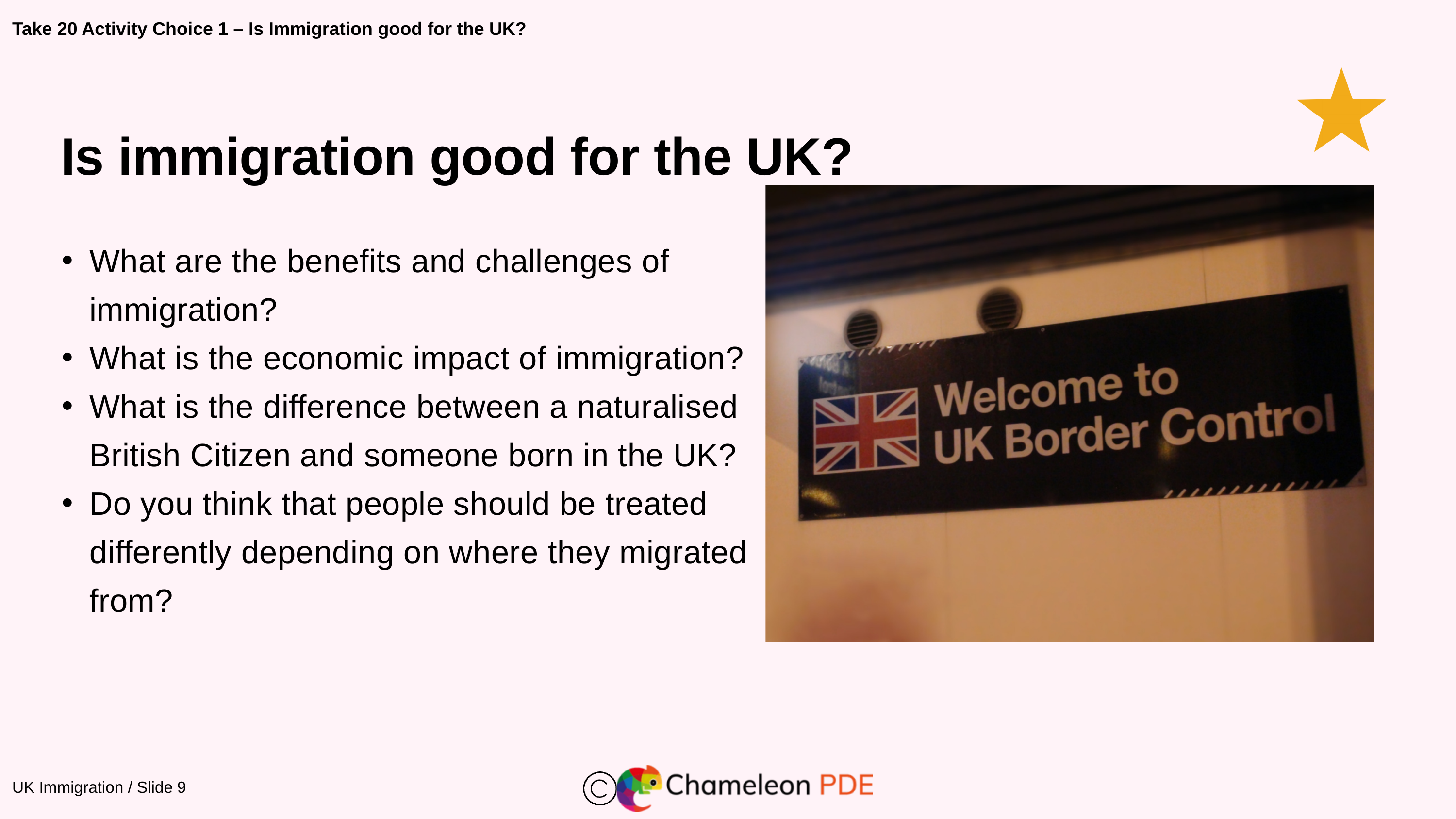

Take 20 Activity Choice 1 – Is Immigration good for the UK?

Is immigration good for the UK?

What are the benefits and challenges of immigration?
What is the economic impact of immigration?
What is the difference between a naturalised British Citizen and someone born in the UK?
Do you think that people should be treated differently depending on where they migrated from?

UK Immigration / Slide 9